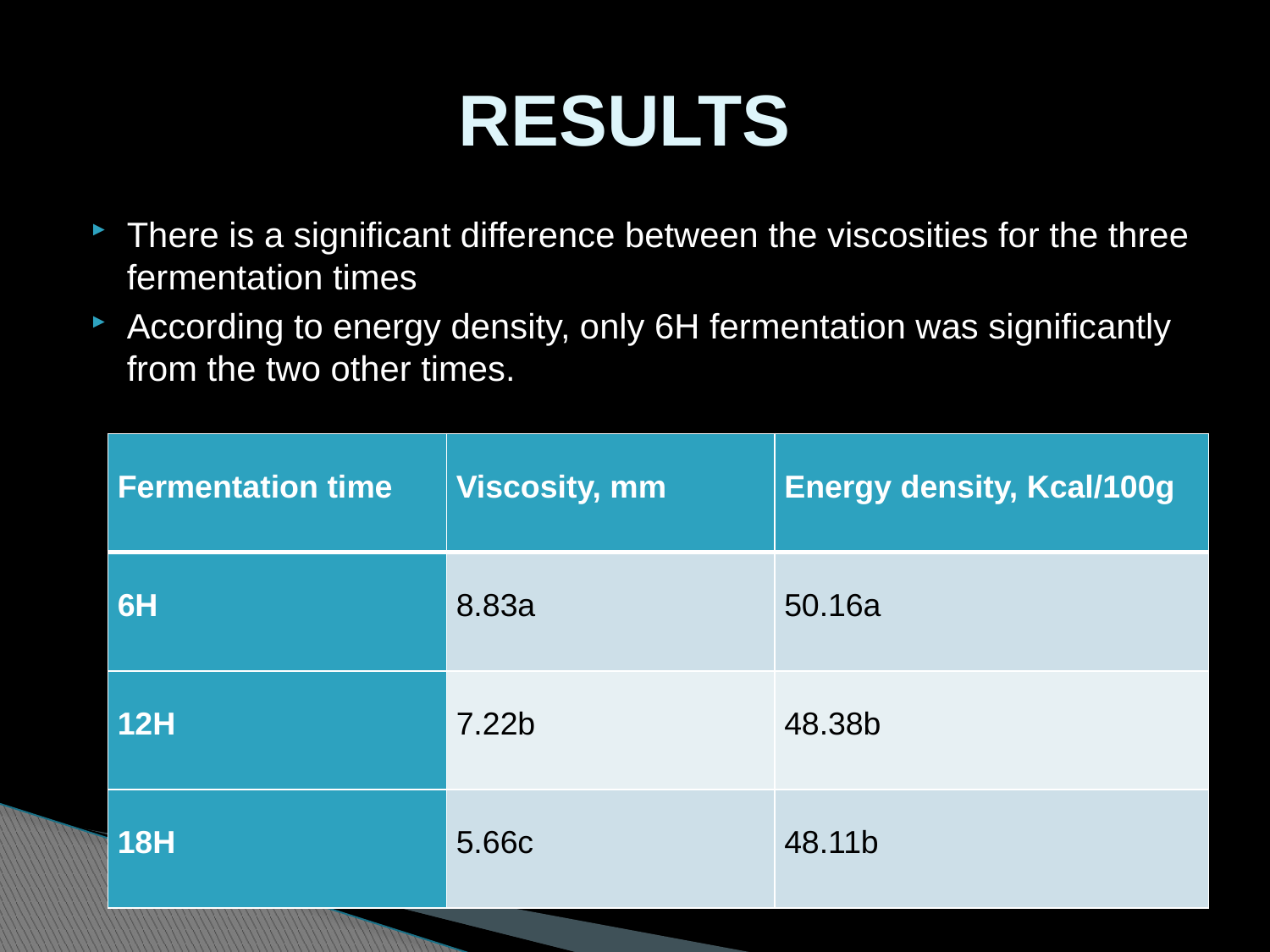

# RESULTS
There is a significant difference between the viscosities for the three fermentation times
According to energy density, only 6H fermentation was significantly from the two other times.

| Fermentation time | Viscosity, mm | Energy density, Kcal/100g |
| --- | --- | --- |
| 6H | 8.83a | 50.16a |
| 12H | 7.22b | 48.38b |
| 18H | 5.66c | 48.11b |